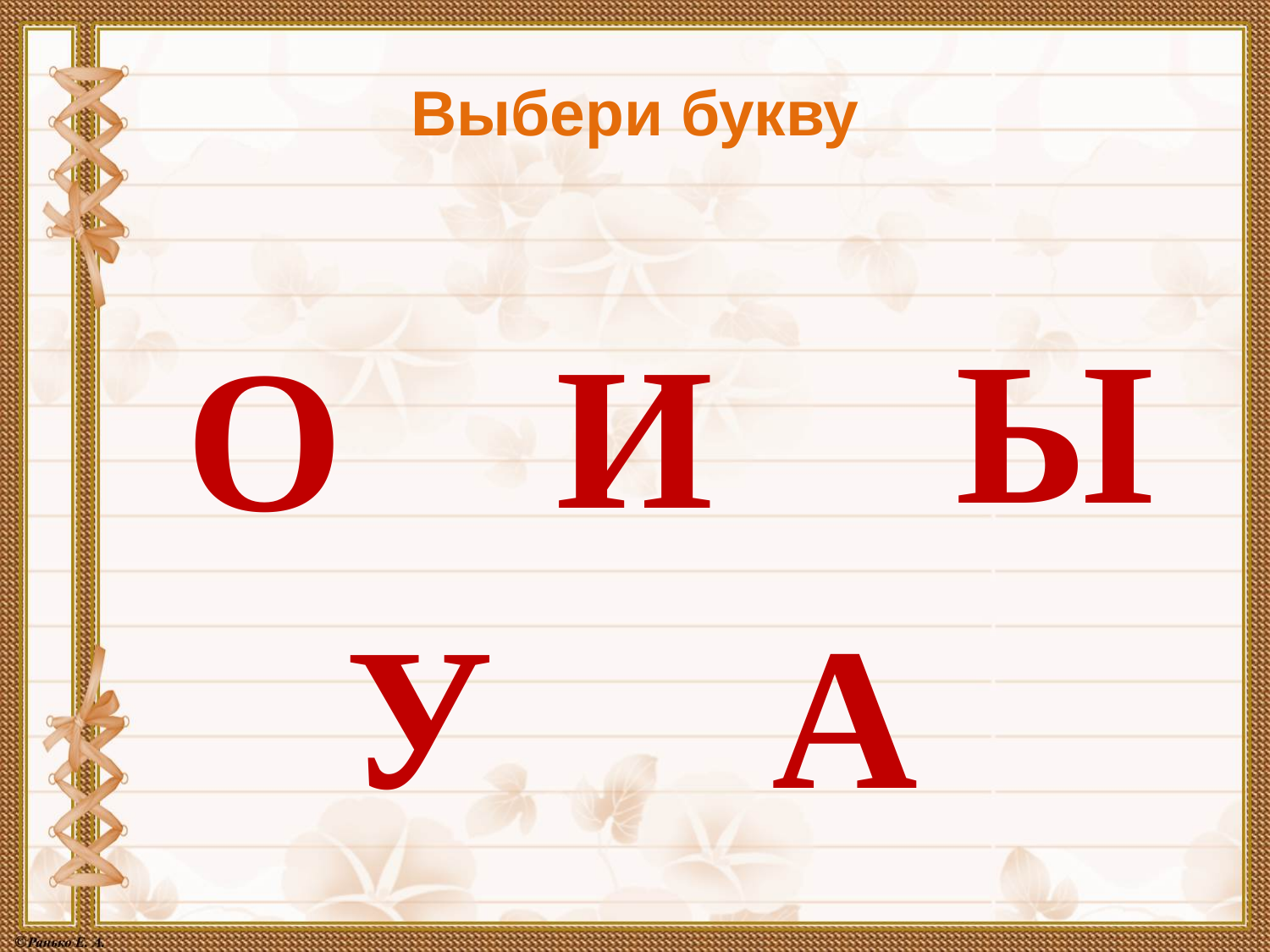

# Выбери букву
Ы
И
О
У
А